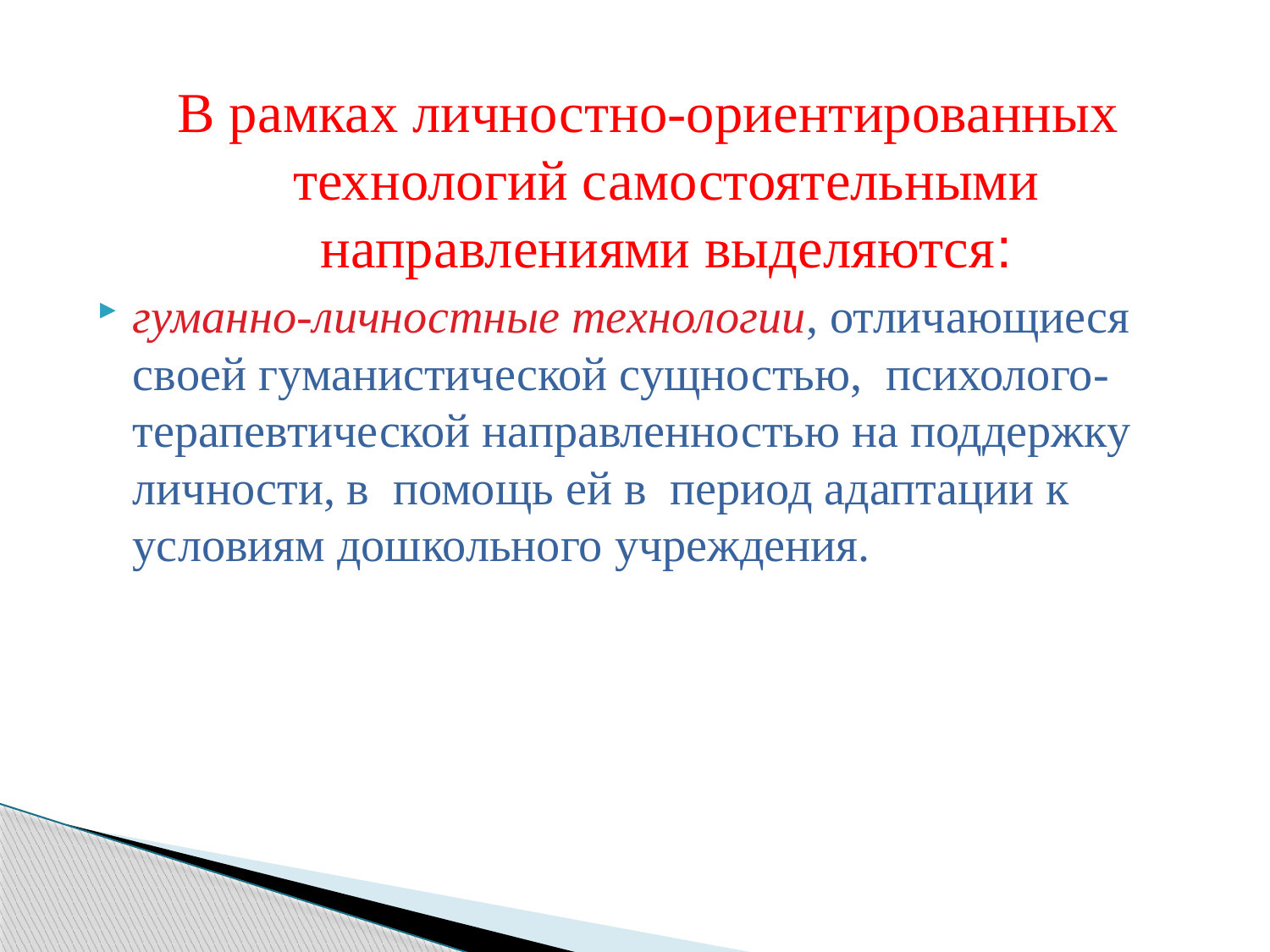

В рамках личностно-ориентированных технологий самостоятельными направлениями выделяются:
гуманно-личностные технологии, отличающиеся своей гуманистической сущностью,  психолого-терапевтической направленностью на поддержку личности, в  помощь ей в  период адаптации к условиям дошкольного учреждения.